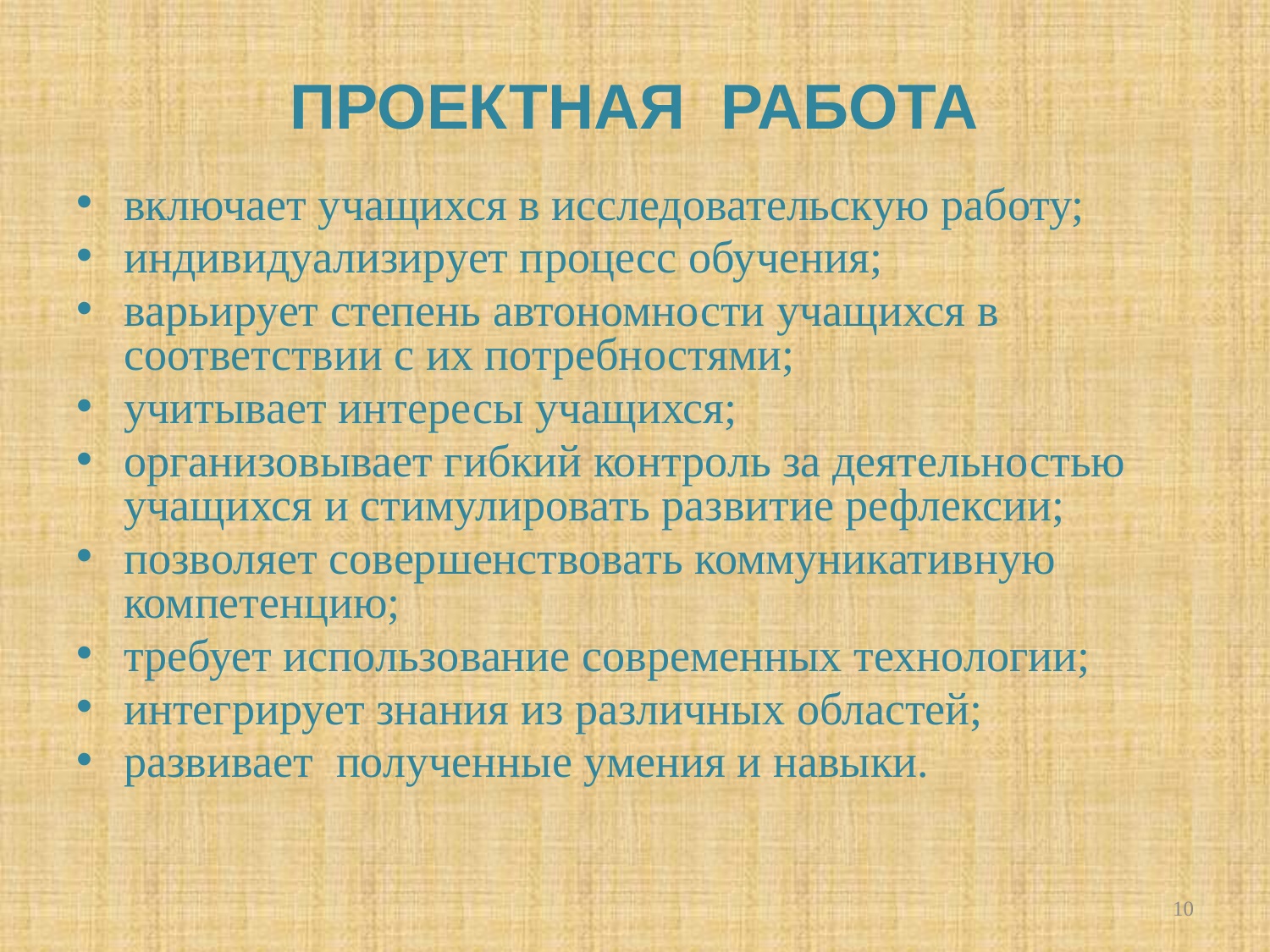

# ПРОЕКТНАЯ  РАБОТА
включает учащихся в исследовательскую работу;
индивидуализирует процесс обучения;
варьирует степень автономности учащихся в соответствии с их потребностями;
учитывает интересы учащихся;
организовывает гибкий контроль за деятельностью учащихся и стимулировать развитие рефлексии;
позволяет совершенствовать коммуникативную компетенцию;
требует использование современных технологии;
интегрирует знания из различных областей;
развивает  полученные умения и навыки.

10